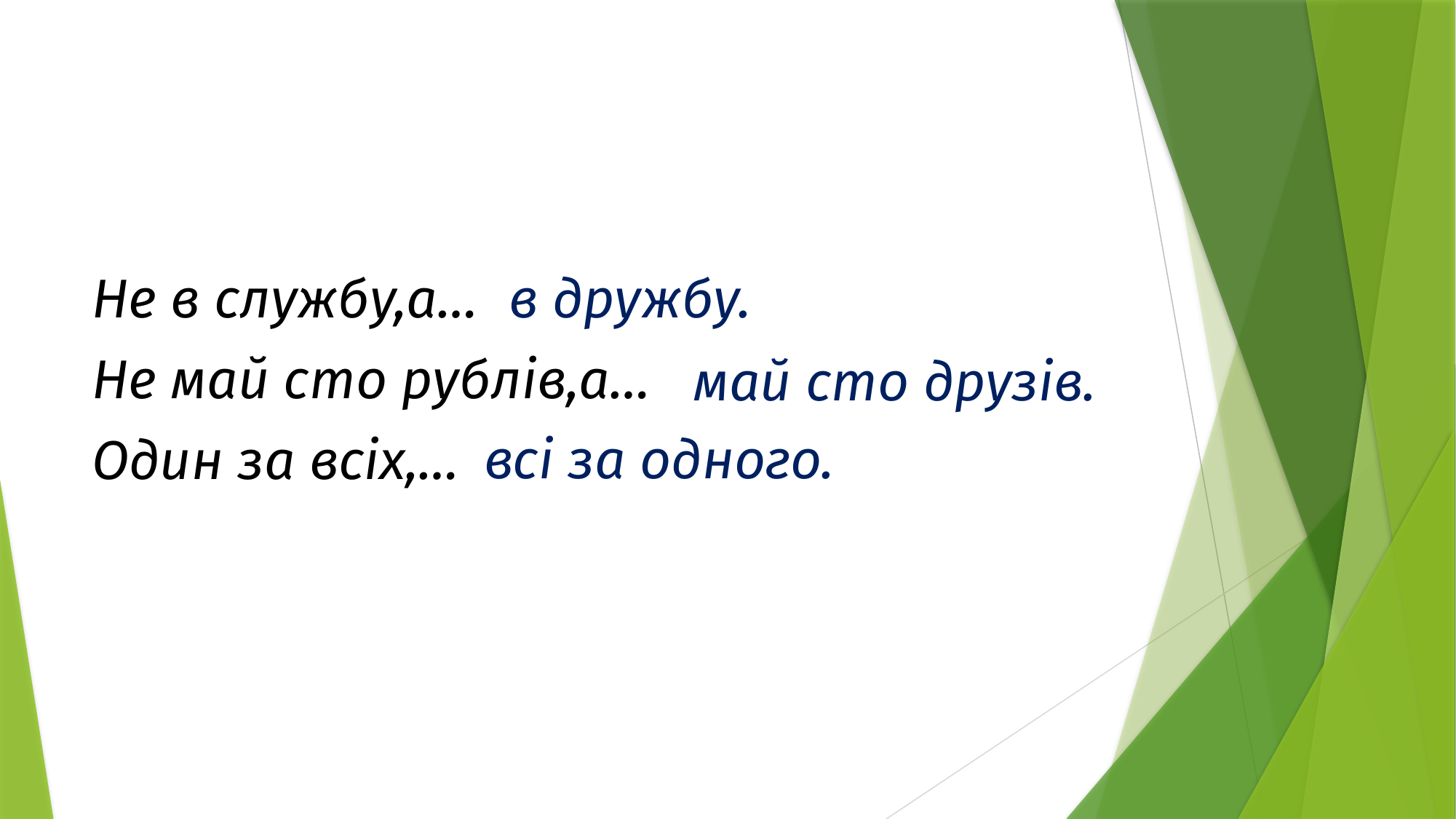

Не в службу,а…
Не май сто рублів,а…
Один за всіх,…
  в дружбу.
  май сто друзів.
всі за одного.